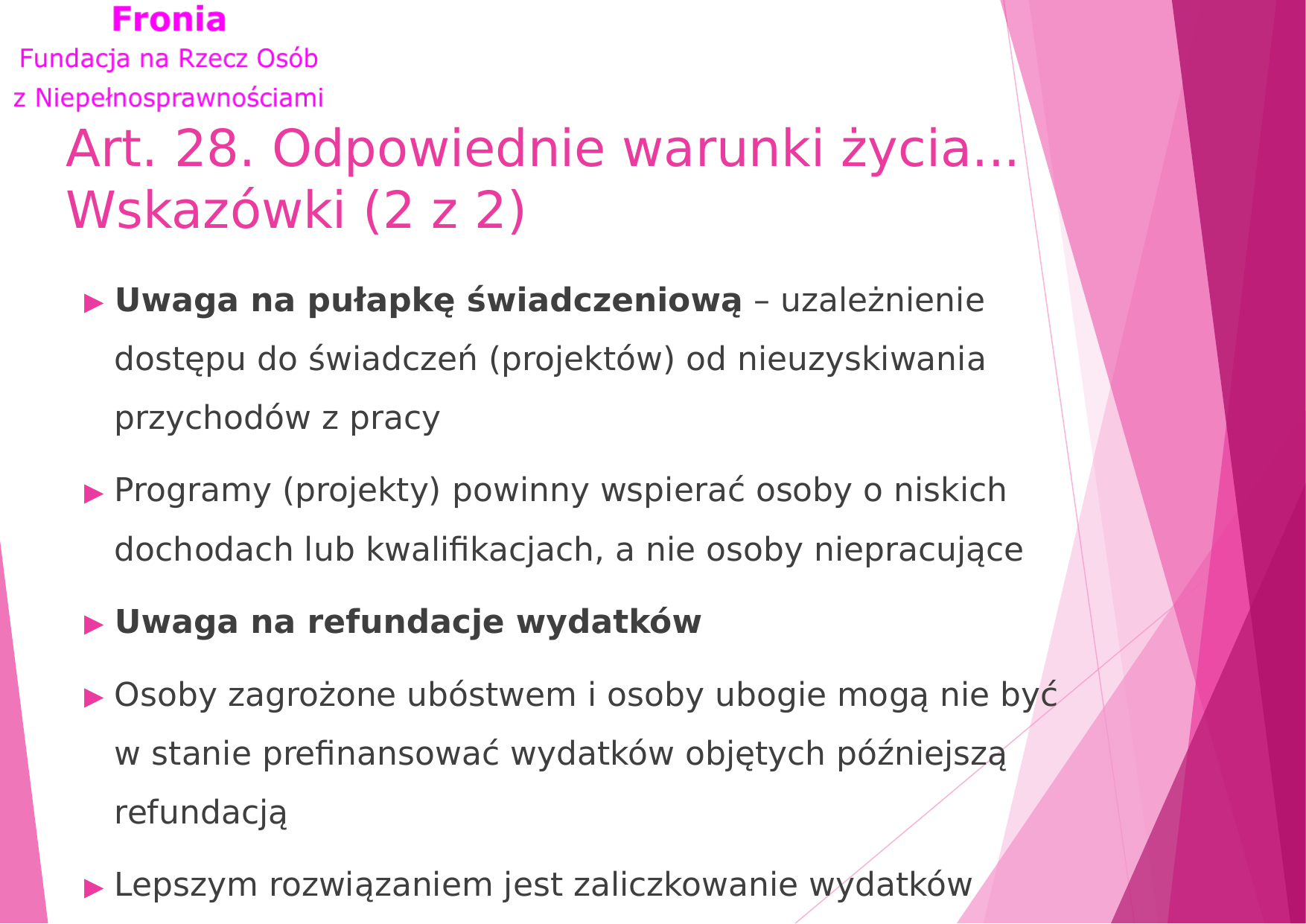

# Art. 28. Odpowiednie warunki życia... Wskazówki (2 z 2)
Uwaga na pułapkę świadczeniową – uzależnienie dostępu do świadczeń (projektów) od nieuzyskiwania przychodów z pracy
Programy (projekty) powinny wspierać osoby o niskich dochodach lub kwalifikacjach, a nie osoby niepracujące
Uwaga na refundacje wydatków
Osoby zagrożone ubóstwem i osoby ubogie mogą nie być w stanie prefinansować wydatków objętych późniejszą refundacją
Lepszym rozwiązaniem jest zaliczkowanie wydatków